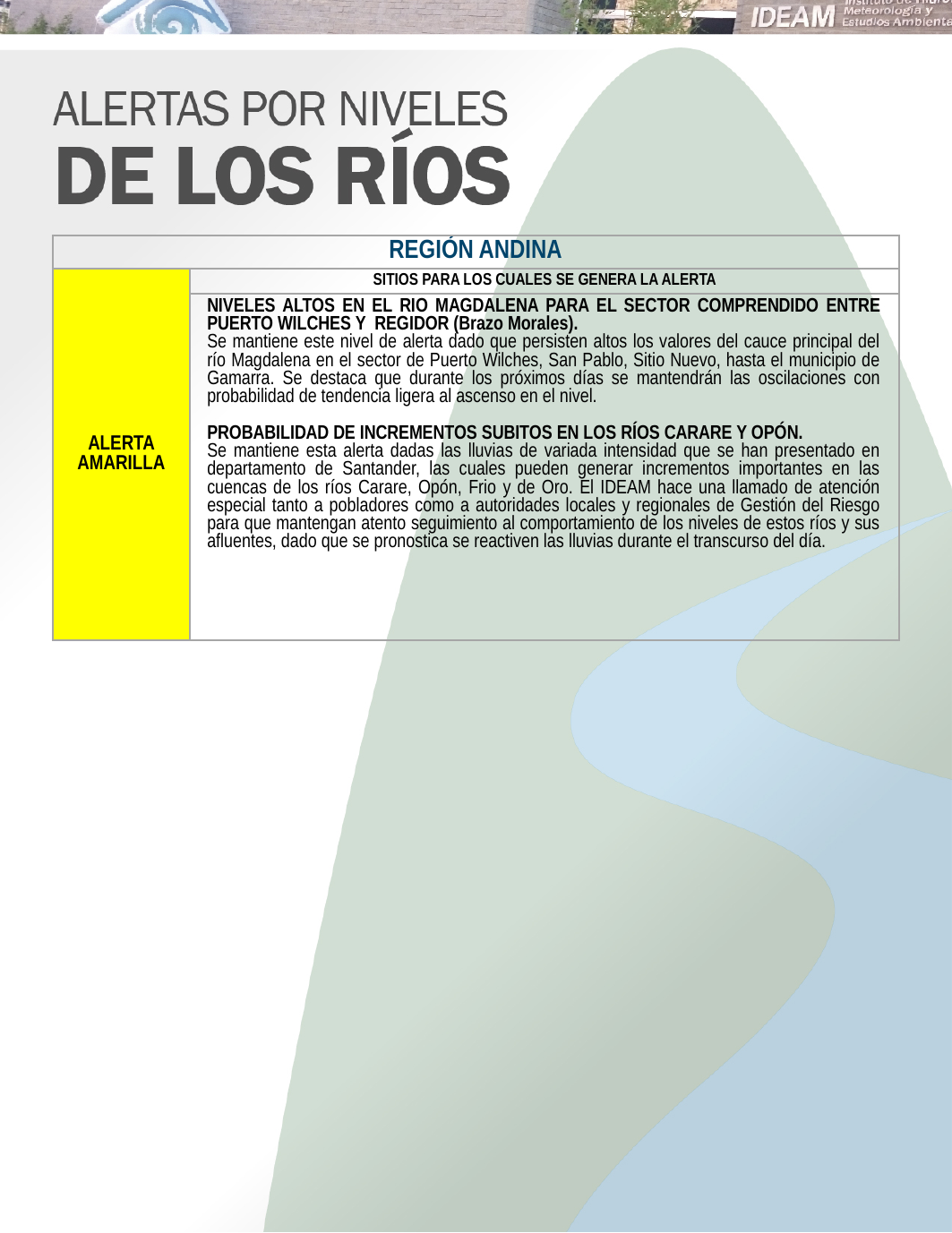

| REGIÓN ANDINA |  |
| --- | --- |
| ALERTA AMARILLA | SITIOS PARA LOS CUALES SE GENERA LA ALERTA |
|  | NIVELES ALTOS EN EL RIO MAGDALENA PARA EL SECTOR COMPRENDIDO ENTRE PUERTO WILCHES Y REGIDOR (Brazo Morales). Se mantiene este nivel de alerta dado que persisten altos los valores del cauce principal del río Magdalena en el sector de Puerto Wilches, San Pablo, Sitio Nuevo, hasta el municipio de Gamarra. Se destaca que durante los próximos días se mantendrán las oscilaciones con probabilidad de tendencia ligera al ascenso en el nivel. PROBABILIDAD DE INCREMENTOS SUBITOS EN LOS RÍOS CARARE Y OPÓN. Se mantiene esta alerta dadas las lluvias de variada intensidad que se han presentado en departamento de Santander, las cuales pueden generar incrementos importantes en las cuencas de los ríos Carare, Opón, Frio y de Oro. El IDEAM hace una llamado de atención especial tanto a pobladores como a autoridades locales y regionales de Gestión del Riesgo para que mantengan atento seguimiento al comportamiento de los niveles de estos ríos y sus afluentes, dado que se pronostica se reactiven las lluvias durante el transcurso del día. |